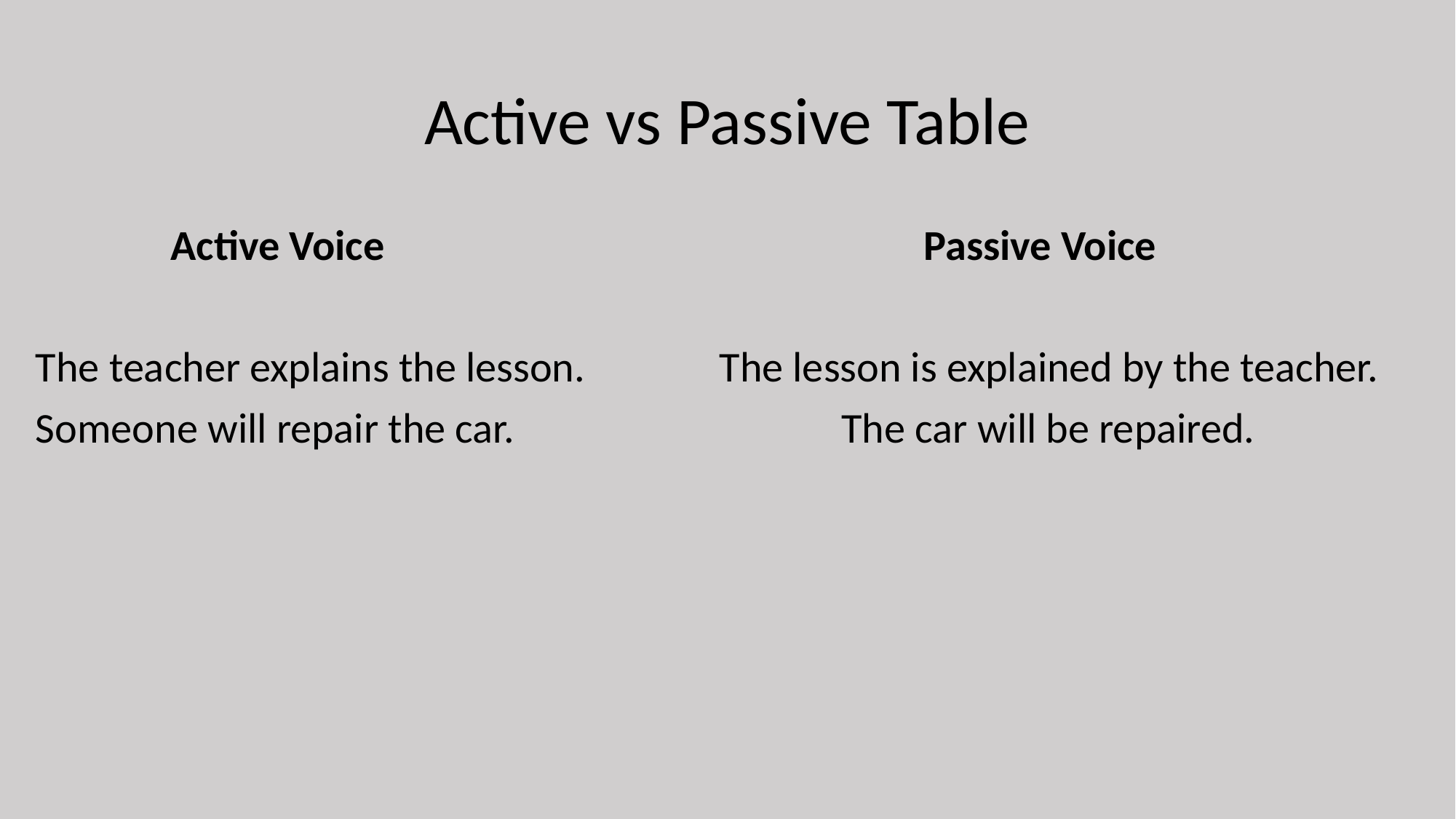

# Active vs Passive Table
              Active Voice                                                        Passive Voice

The teacher explains the lesson.	   The lesson is explained by the teacher.
Someone will repair the car.	                           The car will be repaired.